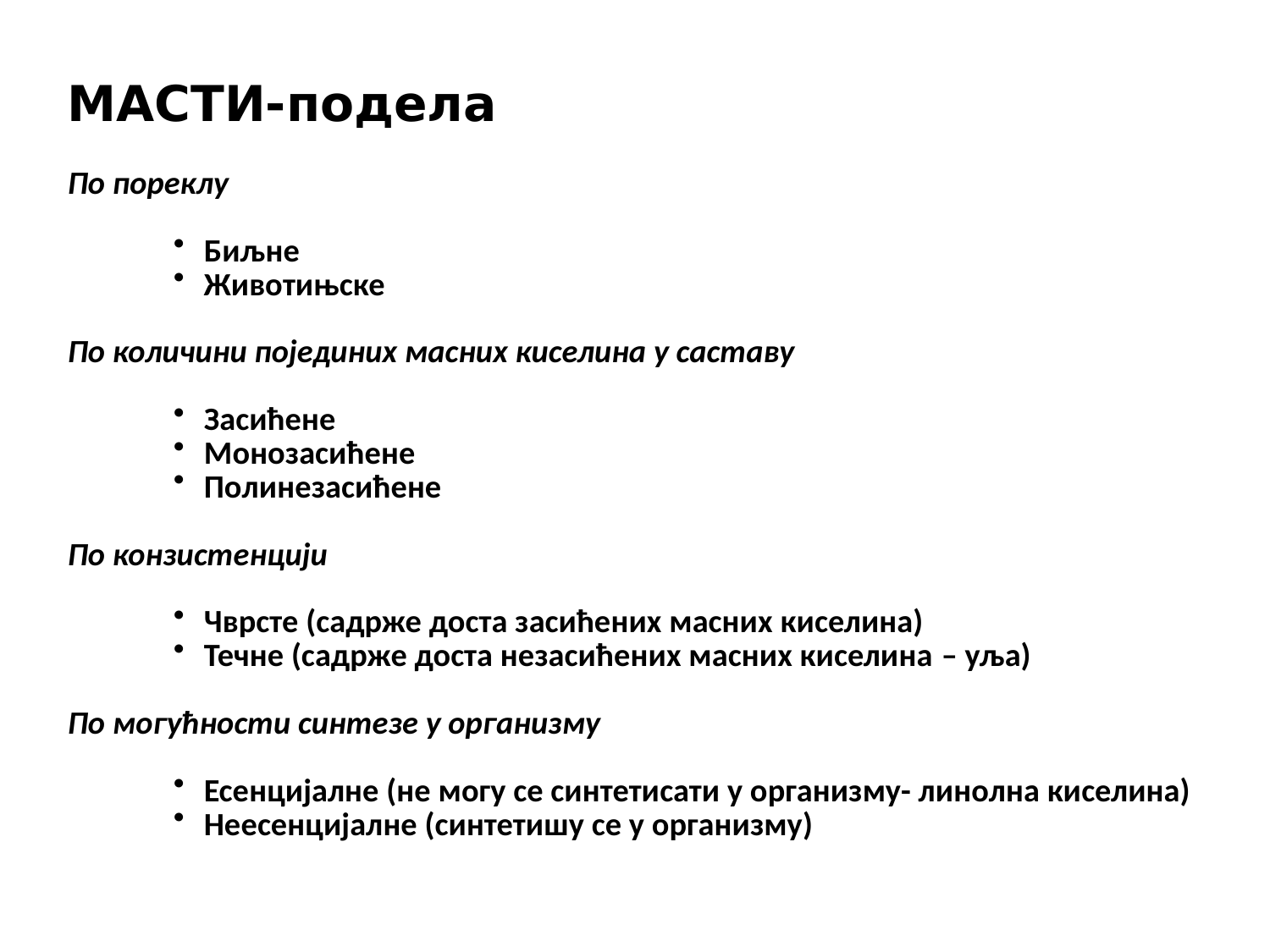

МАСТИ-подела
По пореклу

Биљне
Животињске

По количини појединих масних киселина у саставу

Засићене
Монозасићене
Полинезасићене

По конзистенцији

Чврсте (садрже доста засићених масних киселина)
Течне (садрже доста незасићених масних киселина – уља)

По могућности синтезе у организму

Есенцијалне (не могу се синтетисати у организму- линолна киселина)
Неесенцијалне (синтетишу се у организму)